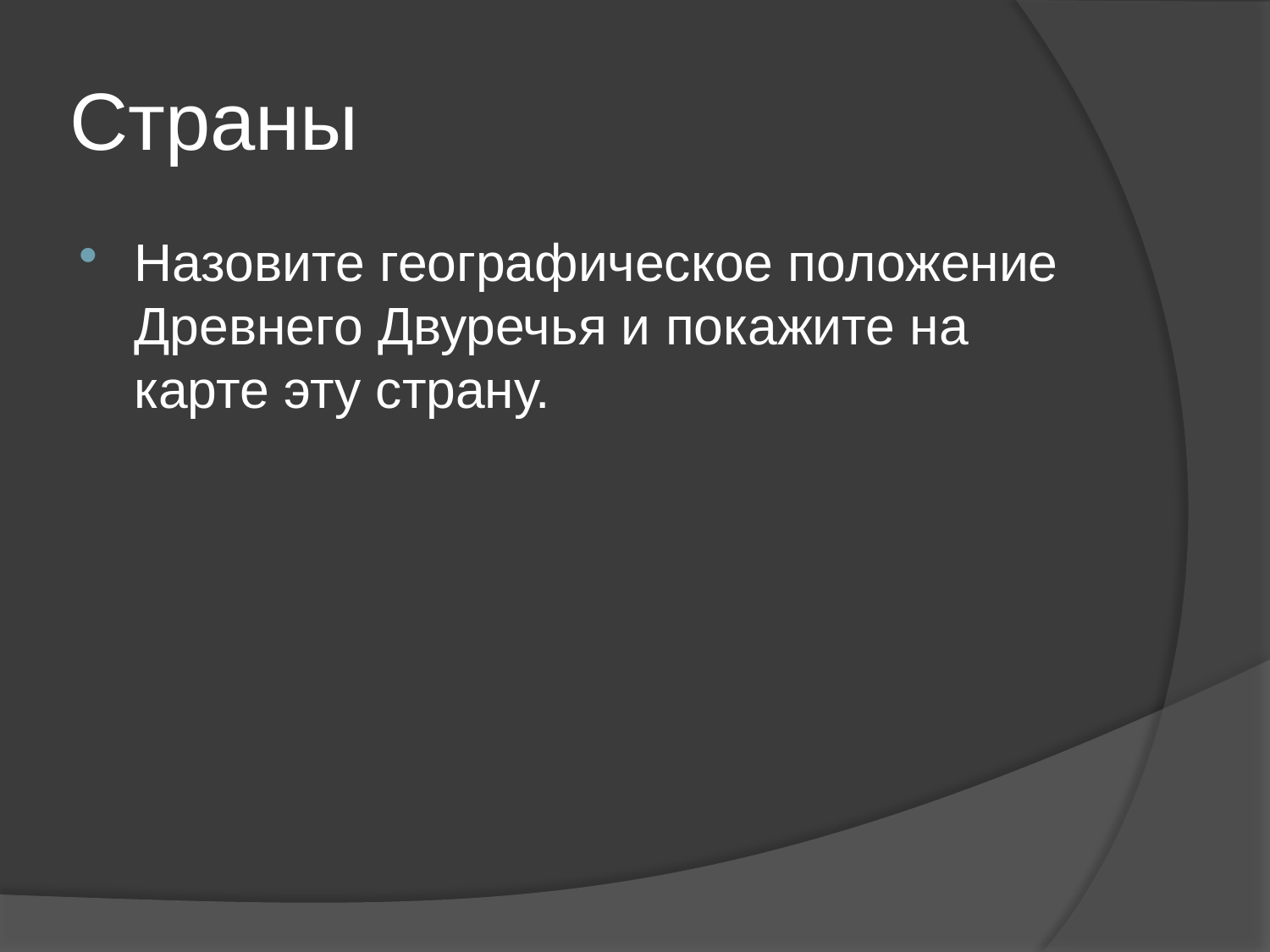

# Страны
Назовите географическое положение Древнего Двуречья и покажите на карте эту страну.